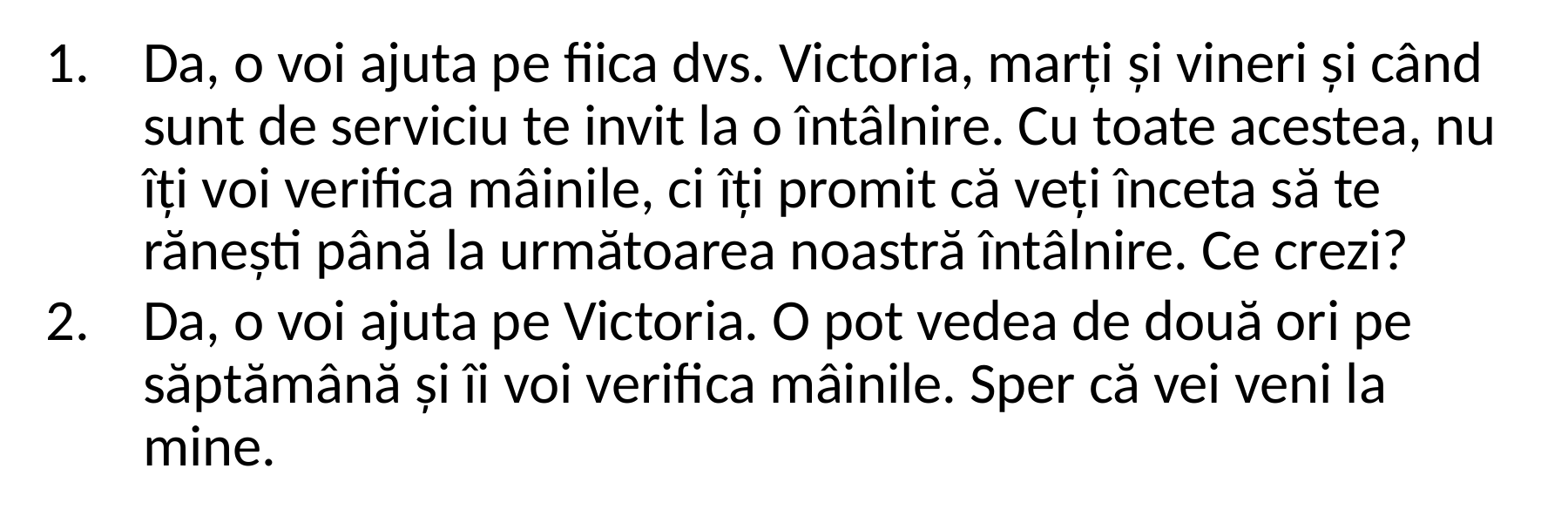

Da, o voi ajuta pe fiica dvs. Victoria, marți și vineri și când sunt de serviciu te invit la o întâlnire. Cu toate acestea, nu îți voi verifica mâinile, ci îți promit că veți înceta să te rănești până la următoarea noastră întâlnire. Ce crezi?
Da, o voi ajuta pe Victoria. O pot vedea de două ori pe săptămână și îi voi verifica mâinile. Sper că vei veni la mine.